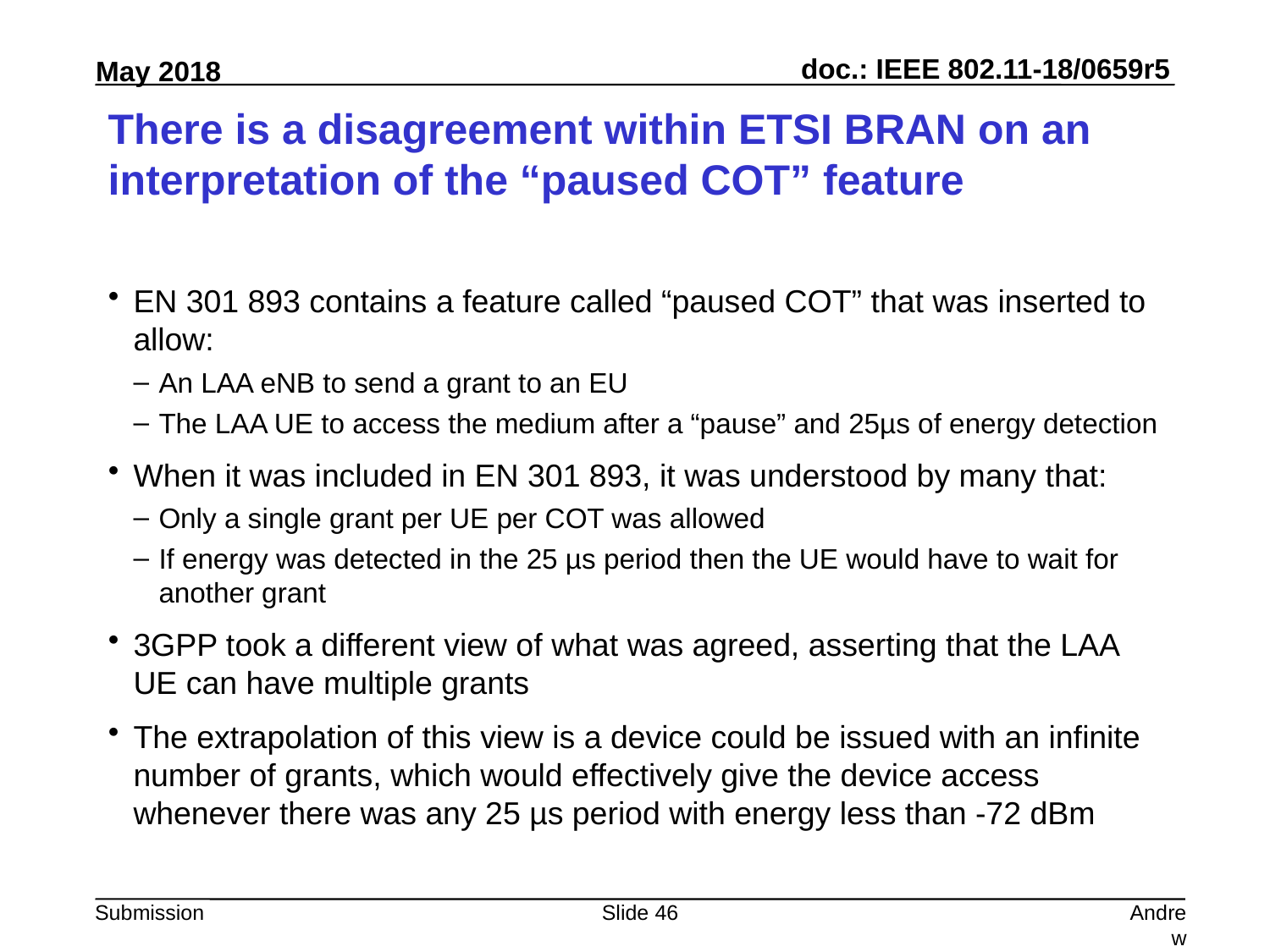

# There is a disagreement within ETSI BRAN on an interpretation of the “paused COT” feature
EN 301 893 contains a feature called “paused COT” that was inserted to allow:
An LAA eNB to send a grant to an EU
The LAA UE to access the medium after a “pause” and 25µs of energy detection
When it was included in EN 301 893, it was understood by many that:
Only a single grant per UE per COT was allowed
If energy was detected in the 25 µs period then the UE would have to wait for another grant
3GPP took a different view of what was agreed, asserting that the LAA UE can have multiple grants
The extrapolation of this view is a device could be issued with an infinite number of grants, which would effectively give the device access whenever there was any 25 µs period with energy less than -72 dBm
Slide 46
Andrew Myles, Cisco